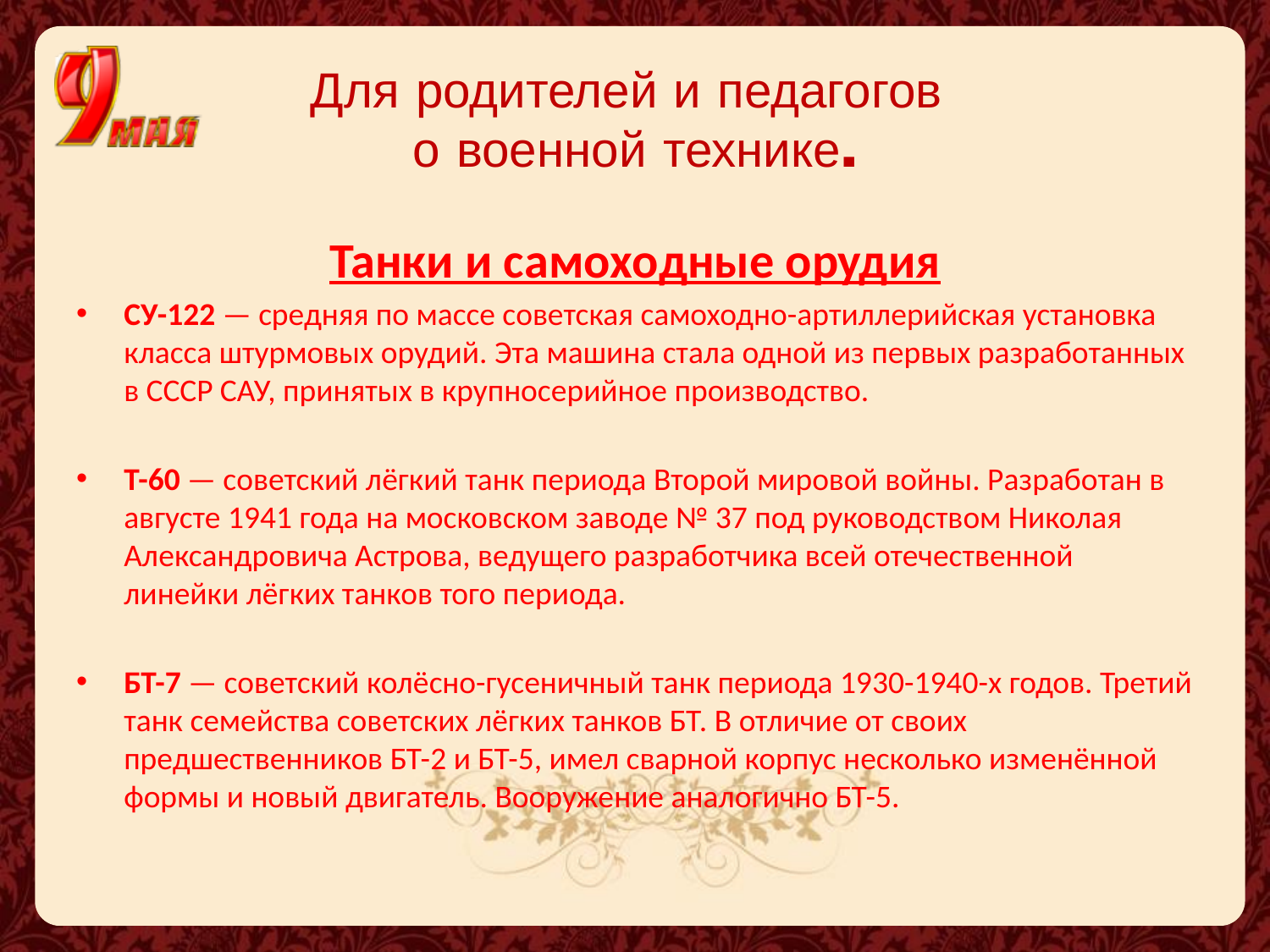

# Для родителей и педагогов о военной технике.
Танки и самоходные орудия
СУ-122 — средняя по массе советская самоходно-артиллерийская установка класса штурмовых орудий. Эта машина стала одной из первых разработанных в СССР САУ, принятых в крупносерийное производство.

Т-60 — советский лёгкий танк периода Второй мировой войны. Разработан в августе 1941 года на московском заводе № 37 под руководством Николая Александровича Астрова, ведущего разработчика всей отечественной линейки лёгких танков того периода.

БТ-7 — советский колёсно-гусеничный танк периода 1930-1940-х годов. Третий танк семейства советских лёгких танков БТ. В отличие от своих предшественников БТ-2 и БТ-5, имел сварной корпус несколько изменённой формы и новый двигатель. Вооружение аналогично БТ-5.